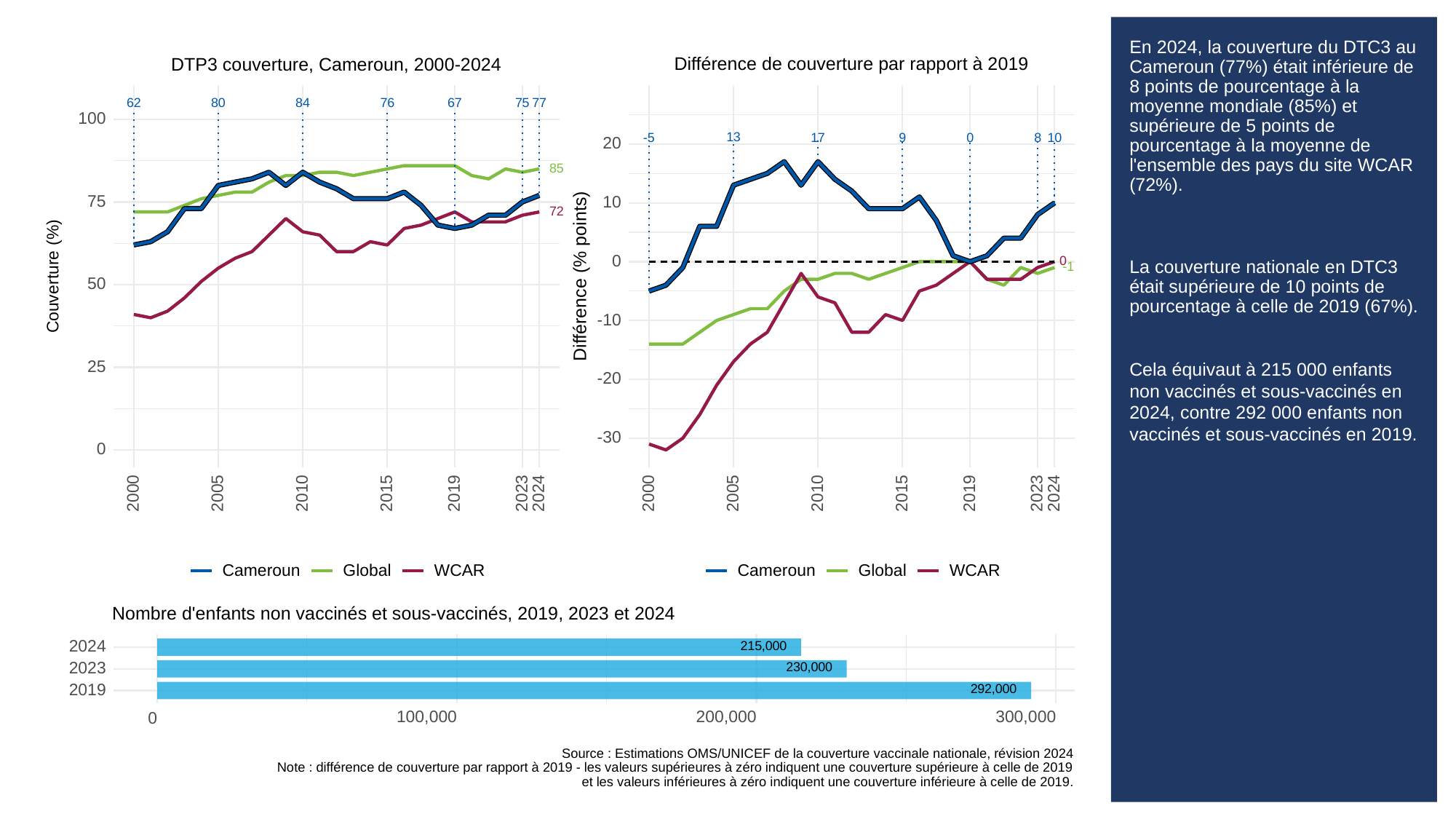

# En 2024, la couverture du DTC3 au Cameroun (77%) était inférieure de 8 points de pourcentage à la moyenne mondiale (85%) et supérieure de 5 points de pourcentage à la moyenne de l'ensemble des pays du site WCAR (72%).

La couverture nationale en DTC3 était supérieure de 10 points de pourcentage à celle de 2019 (67%).

Cela équivaut à 215 000 enfants non vaccinés et sous-vaccinés en 2024, contre 292 000 enfants non vaccinés et sous-vaccinés en 2019.

Différence de couverture par rapport à 2019
DTP3 couverture, Cameroun, 2000-2024

62
80
84
76
67
75
77

100

13
9
0
8
10
17
-5
20

85

75
10

72

0
0

-1
Différence (% points)
Couverture (%)
50

-10

25

-20

-30

0

2023
2023
2000
2005
2010
2015
2019
2024
2000
2005
2010
2015
2019
2024
Cameroun
Global
WCAR
Cameroun
Global
WCAR

Nombre d'enfants non vaccinés et sous-vaccinés, 2019, 2023 et 2024

215,000
2024

230,000
2023

292,000
2019

100,000
200,000
300,000
0
Source : Estimations OMS/UNICEF de la couverture vaccinale nationale, révision 2024
Note : différence de couverture par rapport à 2019 - les valeurs supérieures à zéro indiquent une couverture supérieure à celle de 2019
et les valeurs inférieures à zéro indiquent une couverture inférieure à celle de 2019.